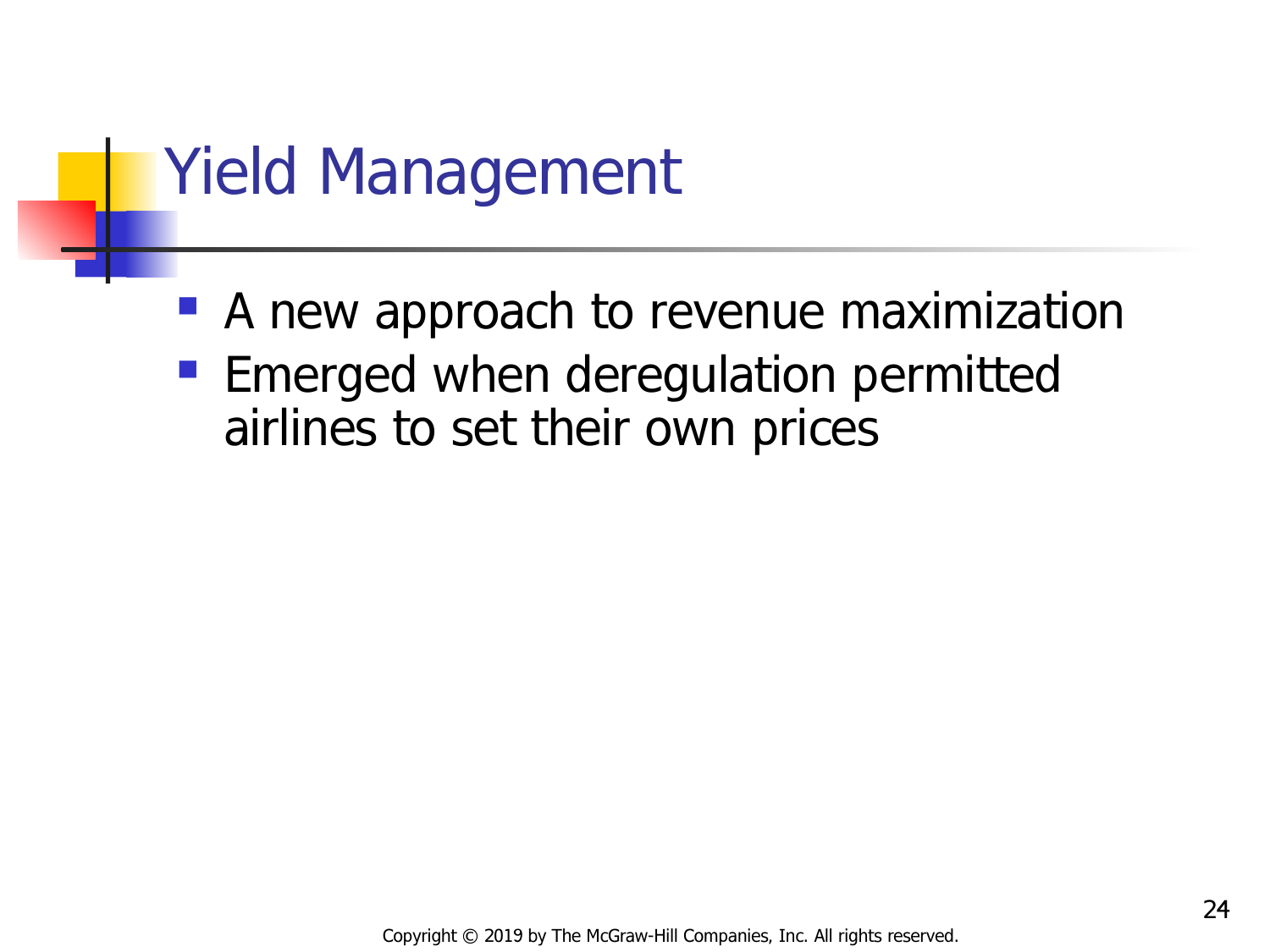

# Yield Management
A new approach to revenue maximization
Emerged when deregulation permitted airlines to set their own prices
24
Copyright © 2019 by The McGraw-Hill Companies, Inc. All rights reserved.